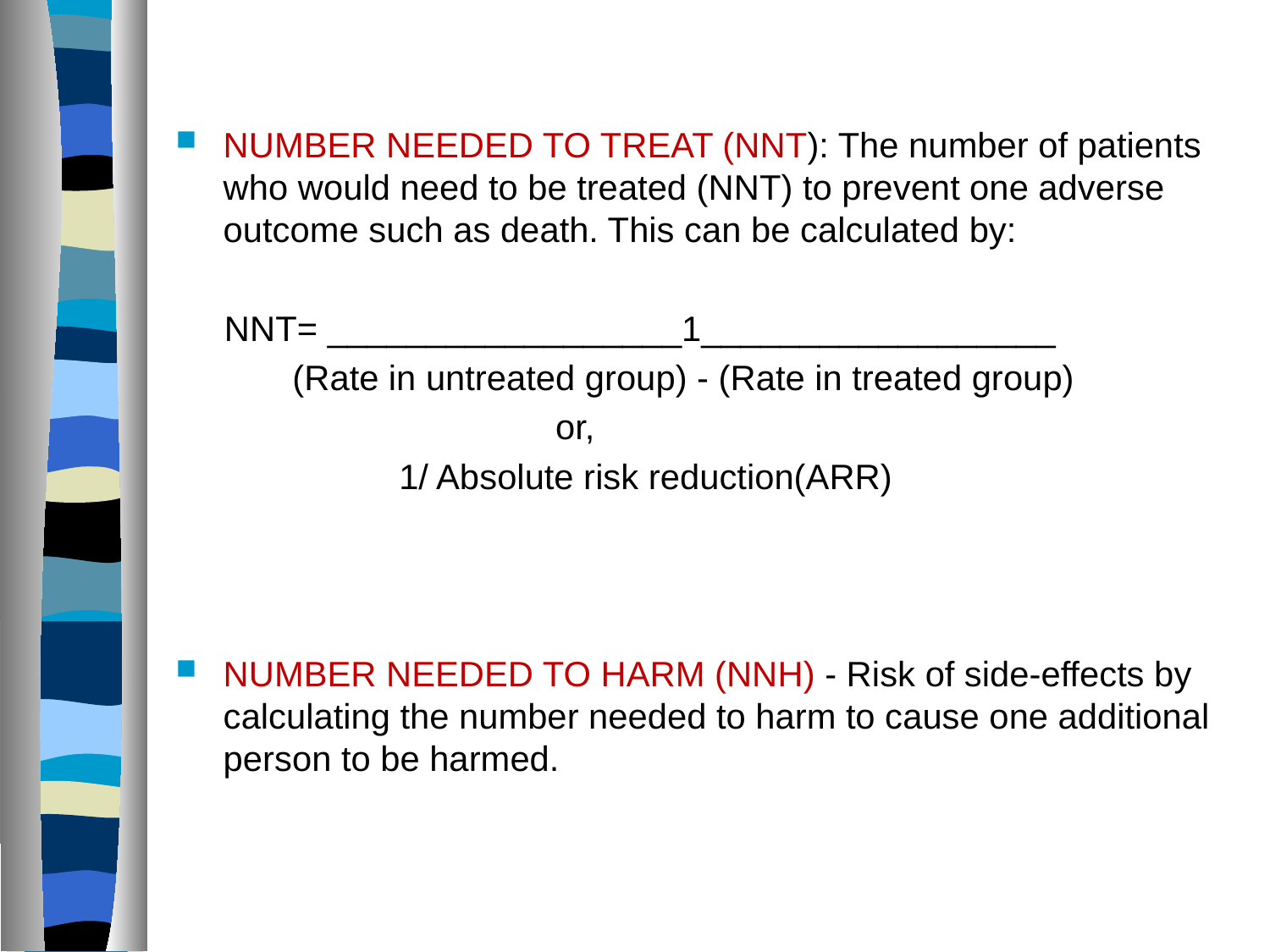

NUMBER NEEDED TO TREAT (NNT): The number of patients who would need to be treated (NNT) to prevent one adverse outcome such as death. This can be calculated by:

     NNT= __________________1__________________
            (Rate in untreated group) - (Rate in treated group)
                                       or,
		     1/ Absolute risk reduction(ARR)

NUMBER NEEDED TO HARM (NNH) - Risk of side-effects by calculating the number needed to harm to cause one additional person to be harmed.